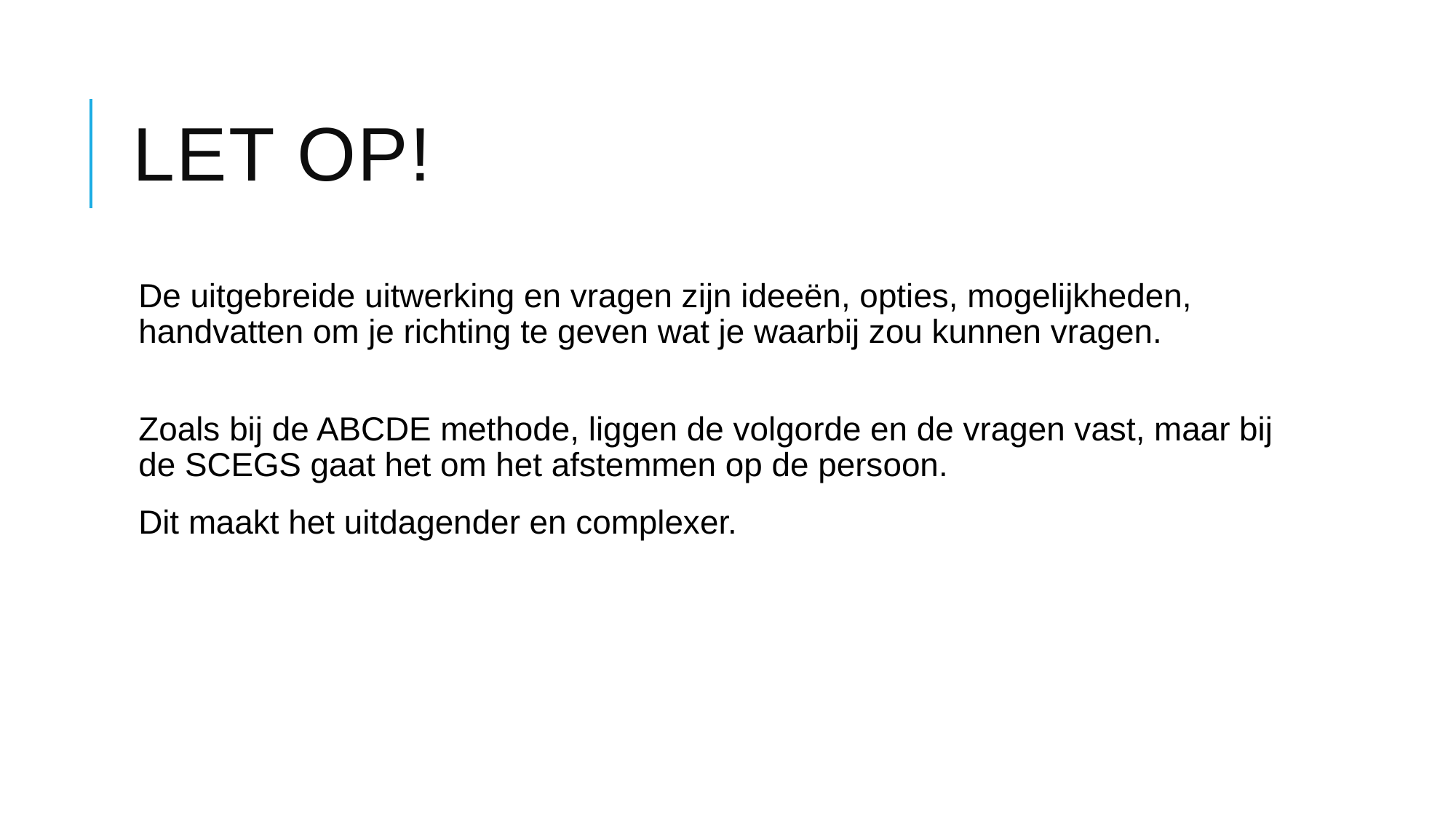

# Let op!
De uitgebreide uitwerking en vragen zijn ideeën, opties, mogelijkheden, handvatten om je richting te geven wat je waarbij zou kunnen vragen.
Zoals bij de ABCDE methode, liggen de volgorde en de vragen vast, maar bij de SCEGS gaat het om het afstemmen op de persoon.
Dit maakt het uitdagender en complexer.